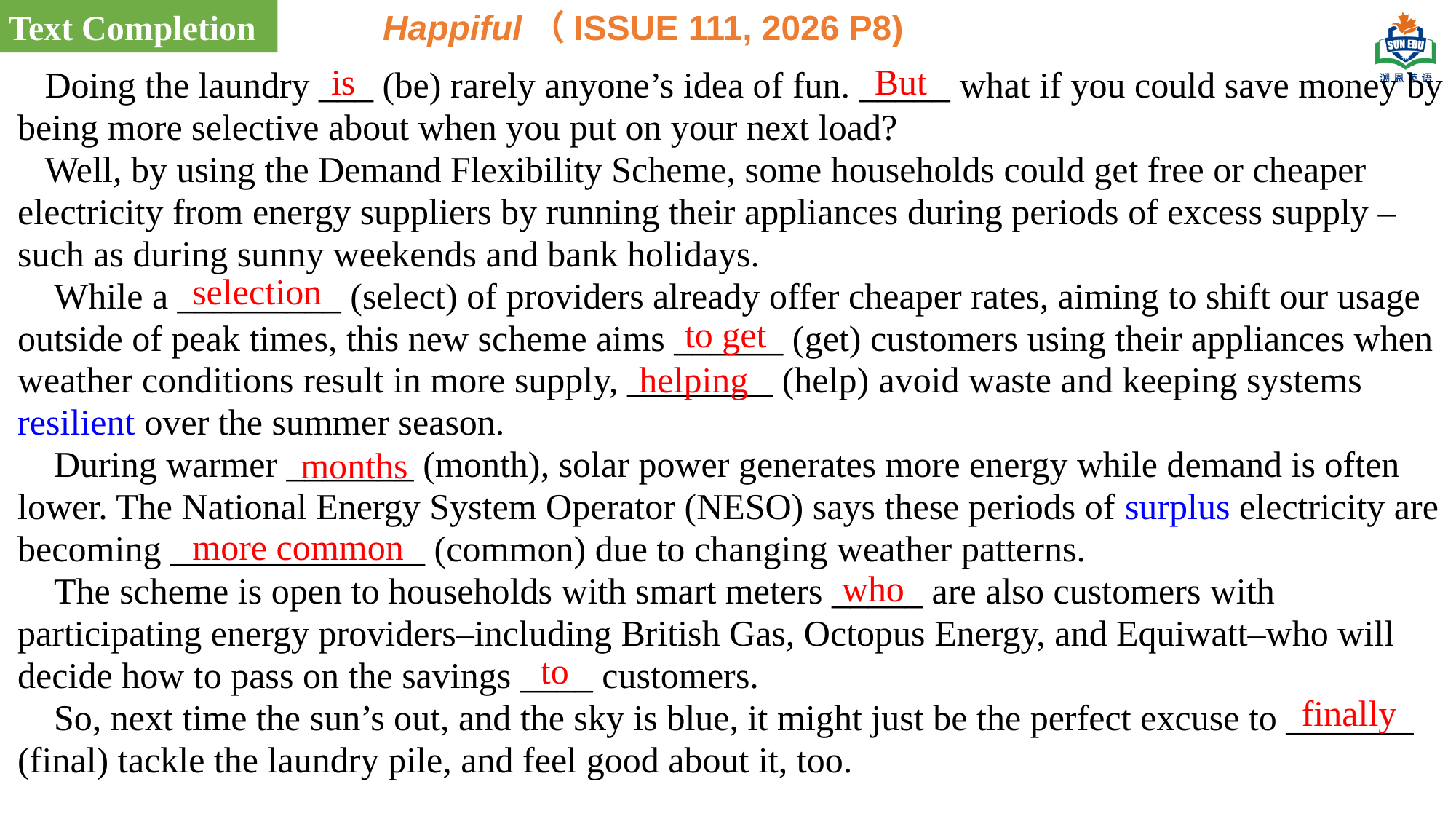

Text Completion
Happiful（ISSUE 111, 2026 P8)
is
But
   Doing the laundry ___ (be) rarely anyone’s idea of fun. _____ what if you could save money by being more selective about when you put on your next load?
   Well, by using the Demand Flexibility Scheme, some households could get free or cheaper electricity from energy suppliers by running their appliances during periods of excess supply – such as during sunny weekends and bank holidays.
    While a _________ (select) of providers already offer cheaper rates, aiming to shift our usage outside of peak times, this new scheme aims ______ (get) customers using their appliances when weather conditions result in more supply, ________ (help) avoid waste and keeping systems resilient over the summer season.
    During warmer _______ (month), solar power generates more energy while demand is often lower. The National Energy System Operator (NESO) says these periods of surplus electricity are becoming ______________ (common) due to changing weather patterns.
    The scheme is open to households with smart meters _____ are also customers with participating energy providers–including British Gas, Octopus Energy, and Equiwatt–who will decide how to pass on the savings ____ customers.
    So, next time the sun’s out, and the sky is blue, it might just be the perfect excuse to _______ (final) tackle the laundry pile, and feel good about it, too.
selection
to get
helping
months
more common
who
to
finally